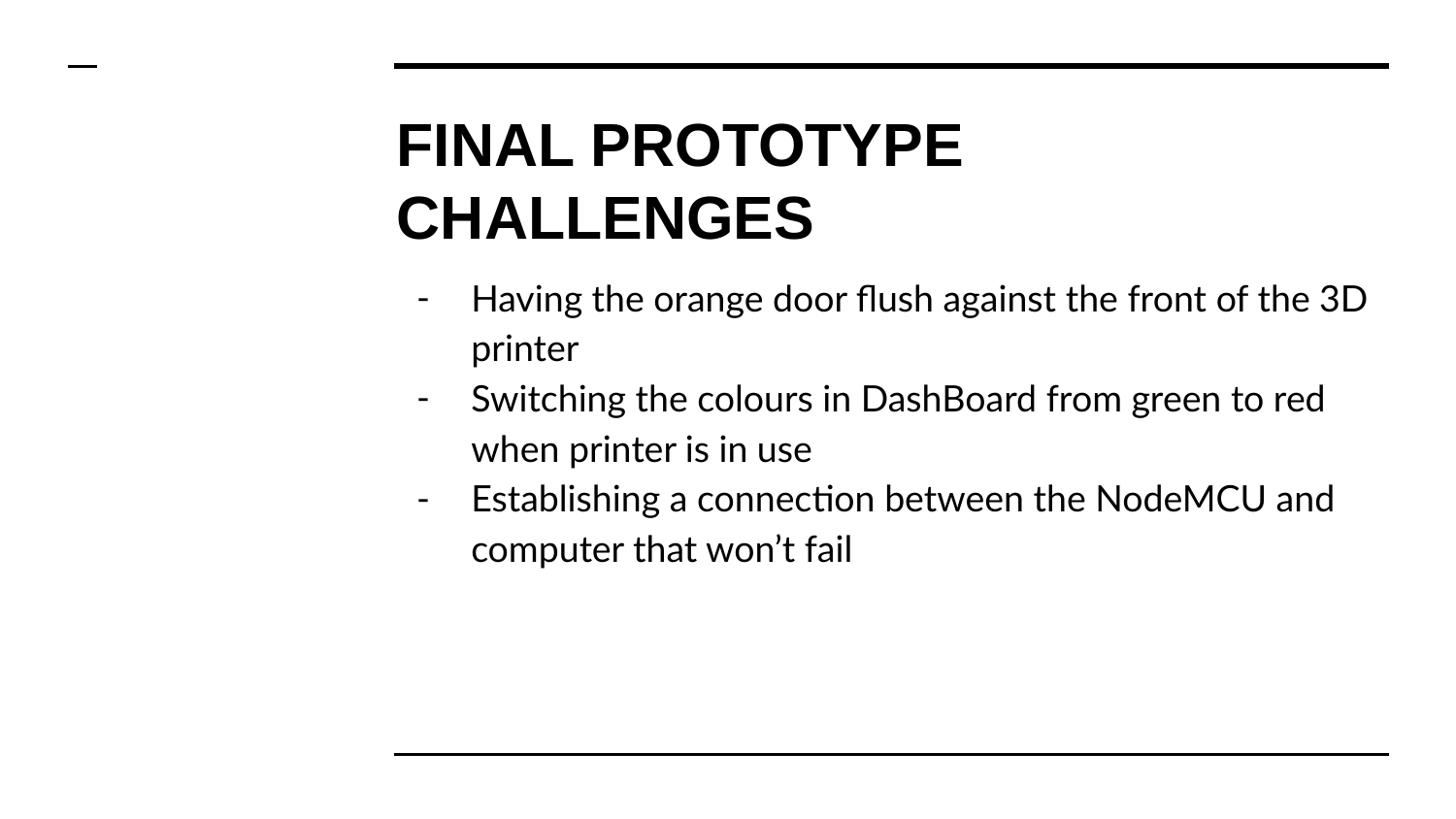

# FINAL PROTOTYPE CHALLENGES
Having the orange door flush against the front of the 3D printer
Switching the colours in DashBoard from green to red when printer is in use
Establishing a connection between the NodeMCU and computer that won’t fail